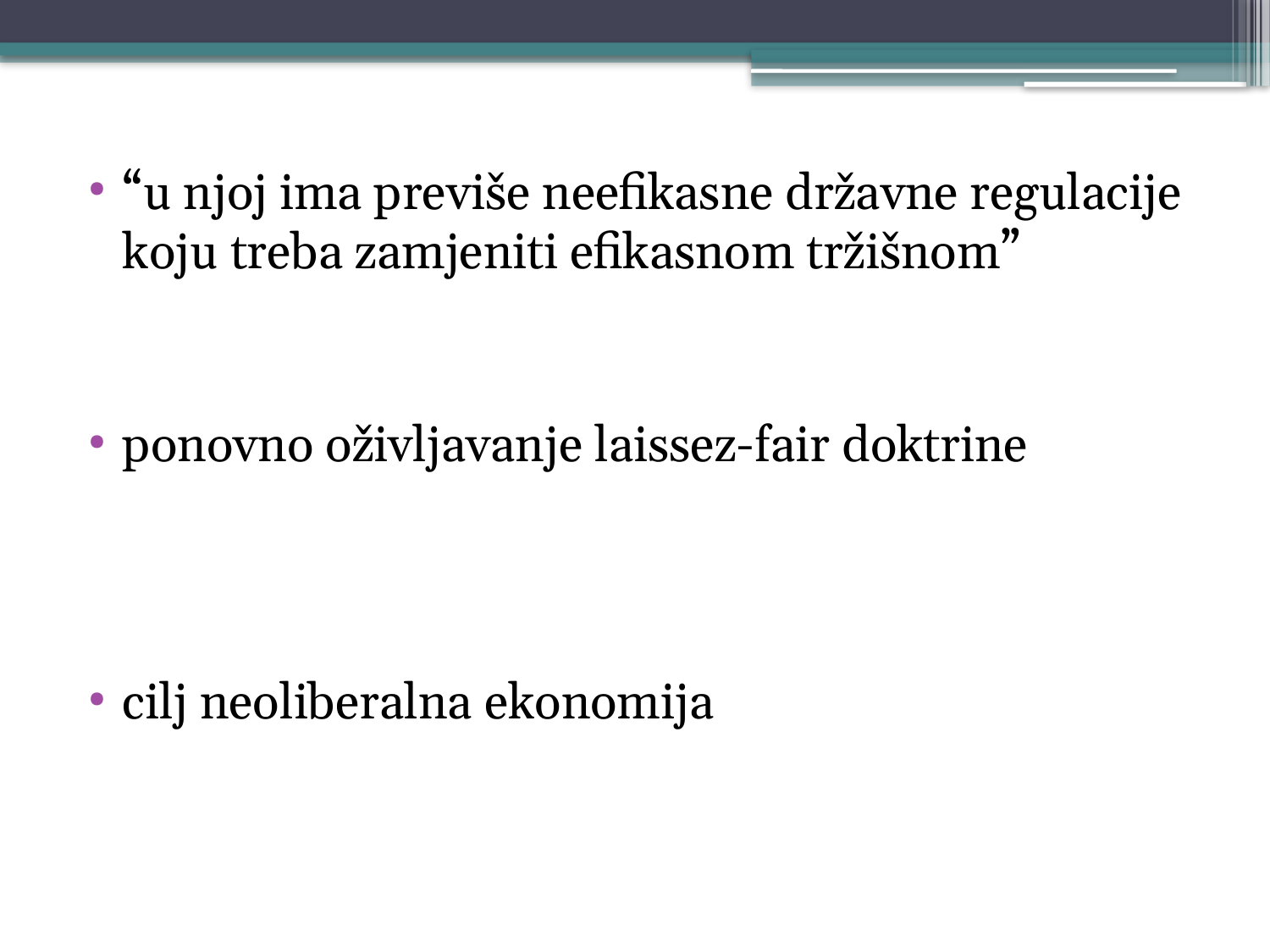

“u njoj ima previše neefikasne državne regulacije koju treba zamjeniti efikasnom tržišnom”

ponovno oživljavanje laissez-fair doktrine

cilj neoliberalna ekonomija